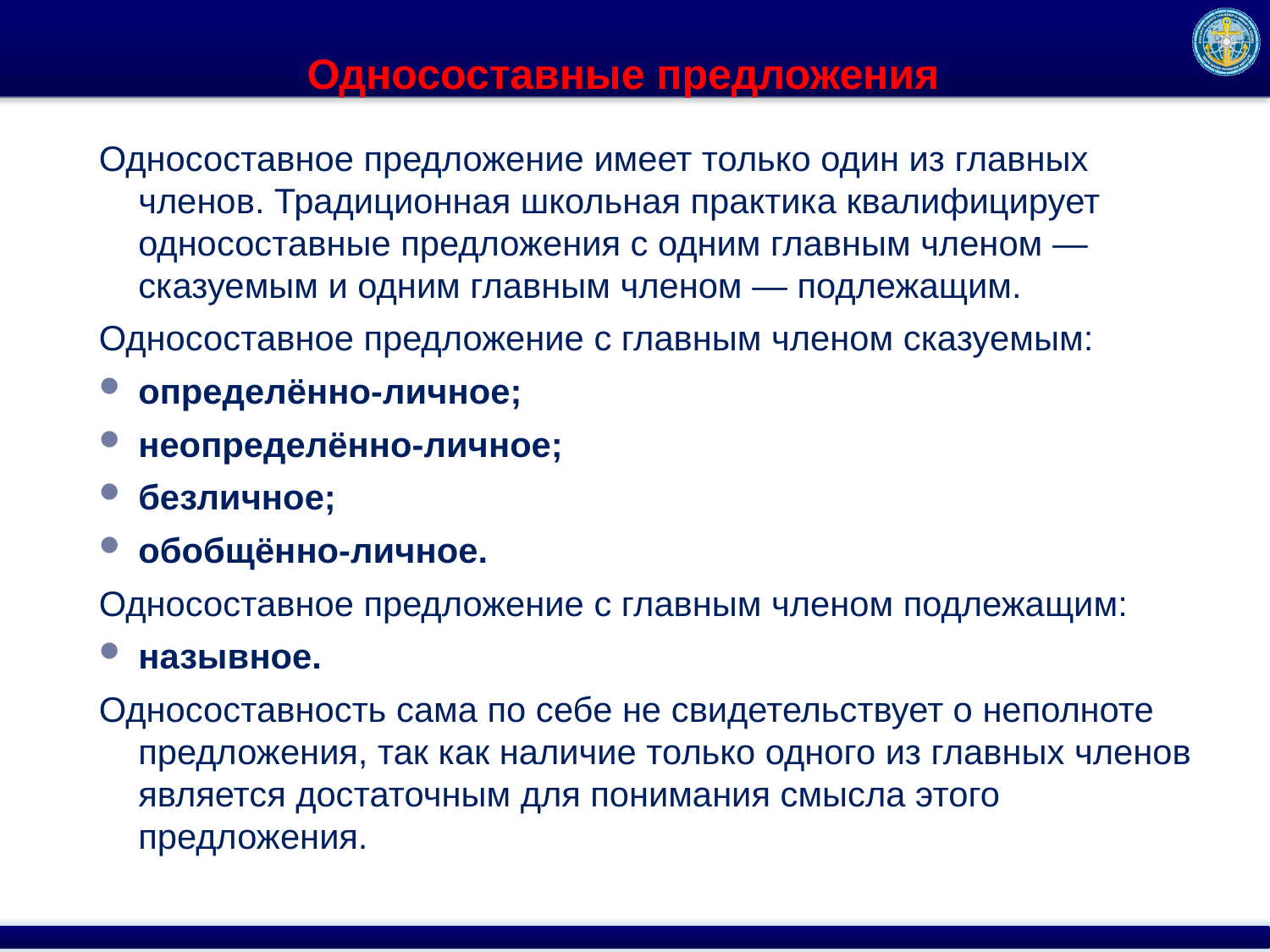

# Односоставные предложения
Односоставное предложение имеет только один из главных членов. Традиционная школьная практика квалифицирует односоставные предложения с одним главным членом — сказуемым и одним главным членом — подлежащим.
Односоставное предложение с главным членом сказуемым:
определённо-личное;
неопределённо-личное;
безличное;
обобщённо-личное.
Односоставное предложение с главным членом подлежащим:
назывное.
Односоставность сама по себе не свидетельствует о неполноте предложения, так как наличие только одного из главных членов является достаточным для понимания смысла этого предложения.